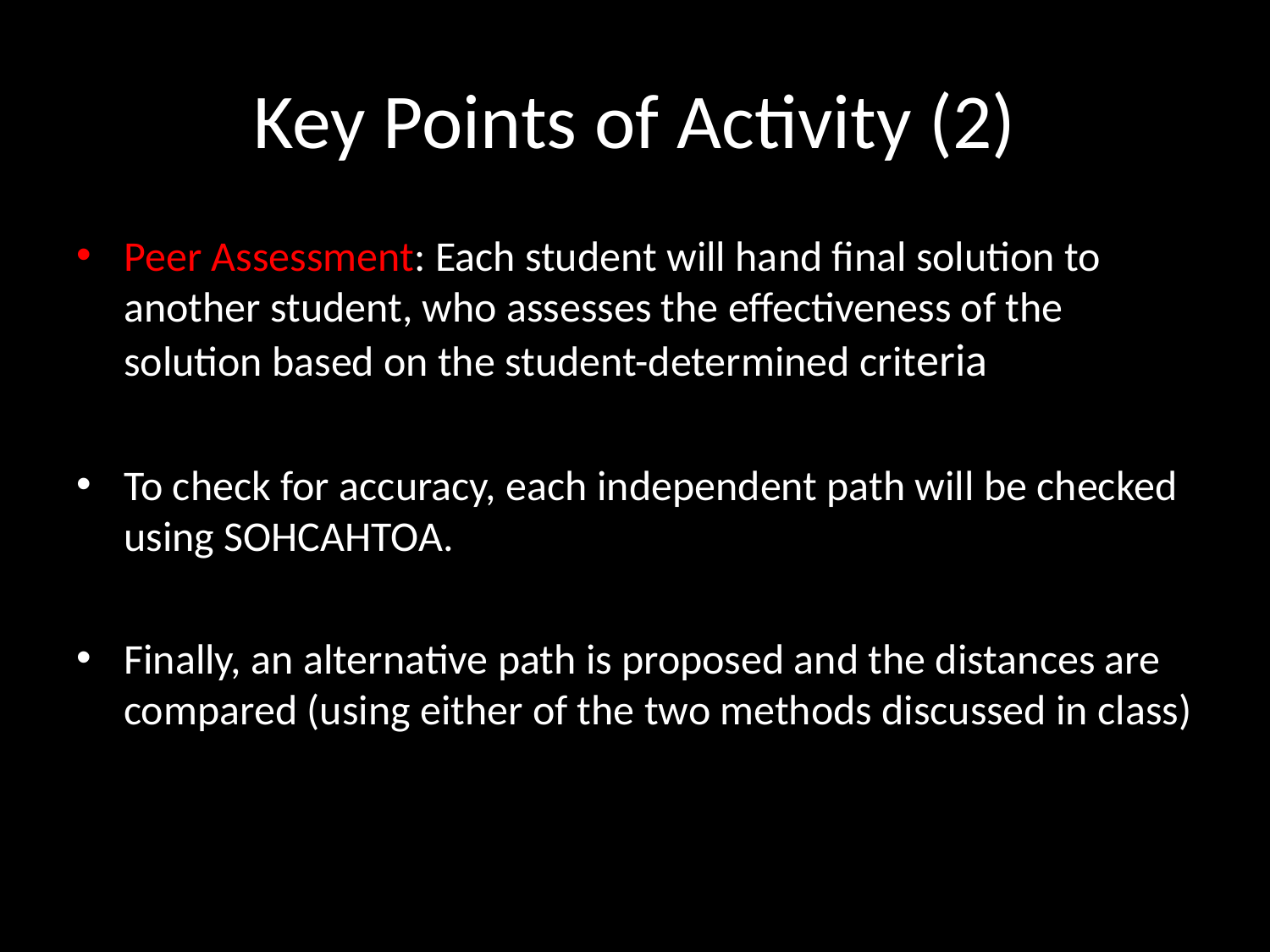

# Key Points of Activity (2)
Peer Assessment: Each student will hand final solution to another student, who assesses the effectiveness of the solution based on the student-determined criteria

To check for accuracy, each independent path will be checked using SOHCAHTOA.

Finally, an alternative path is proposed and the distances are compared (using either of the two methods discussed in class)

Example: to confirm that a diagonal path length is 4√2, use the 45˚ angle, the adjacent side, and the primary cosine ratio to confirm the hypotenuse length